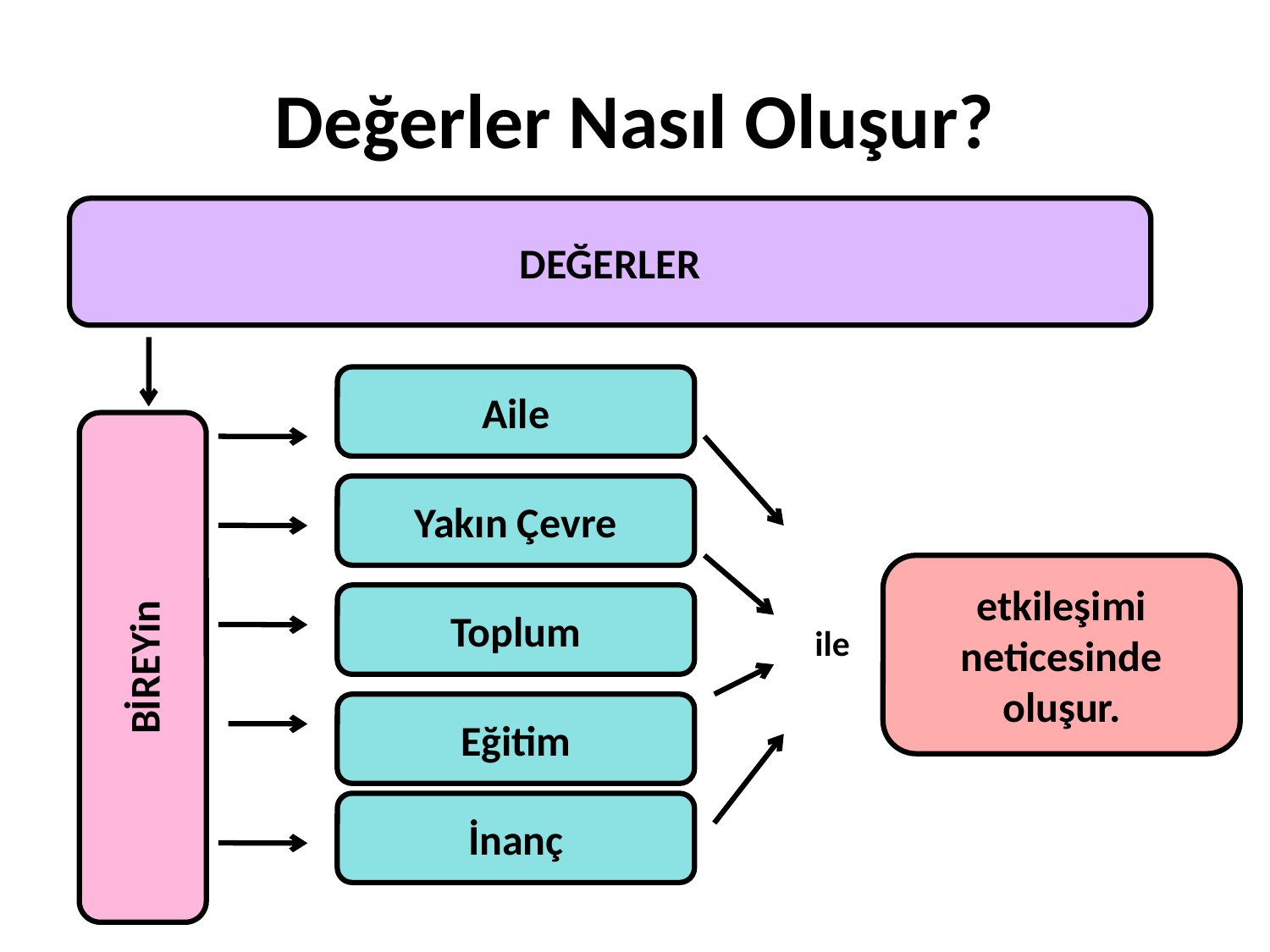

# Değerler Nasıl Oluşur?
DEĞERLER
Aile
Yakın Çevre
etkileşimi neticesinde oluşur.
Toplum
BİREYin
ile
Eğitim
İnanç